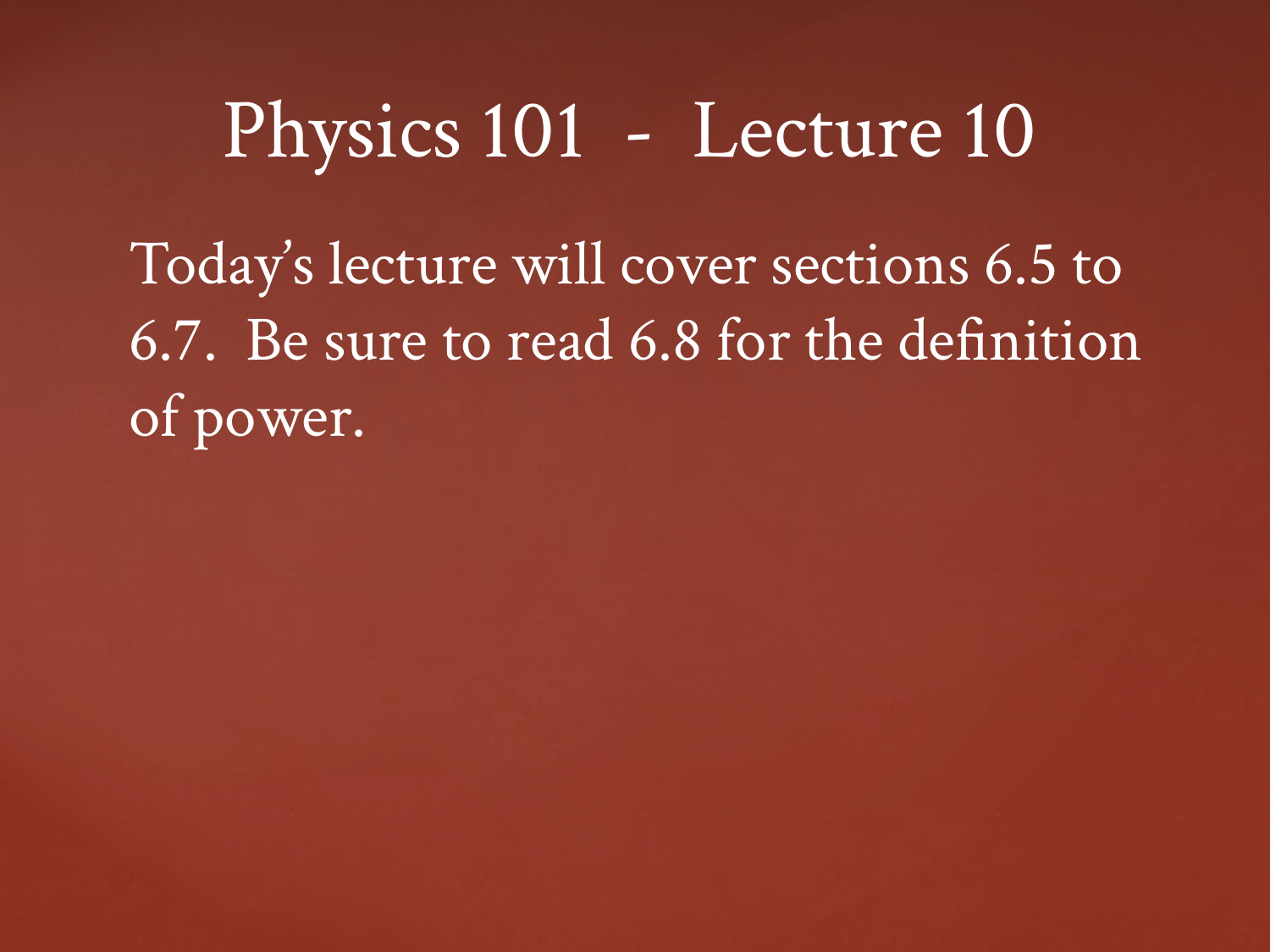

# Physics 101  -  Lecture 10
Today’s lecture will cover sections 6.5 to 6.7.  Be sure to read 6.8 for the definition of power.